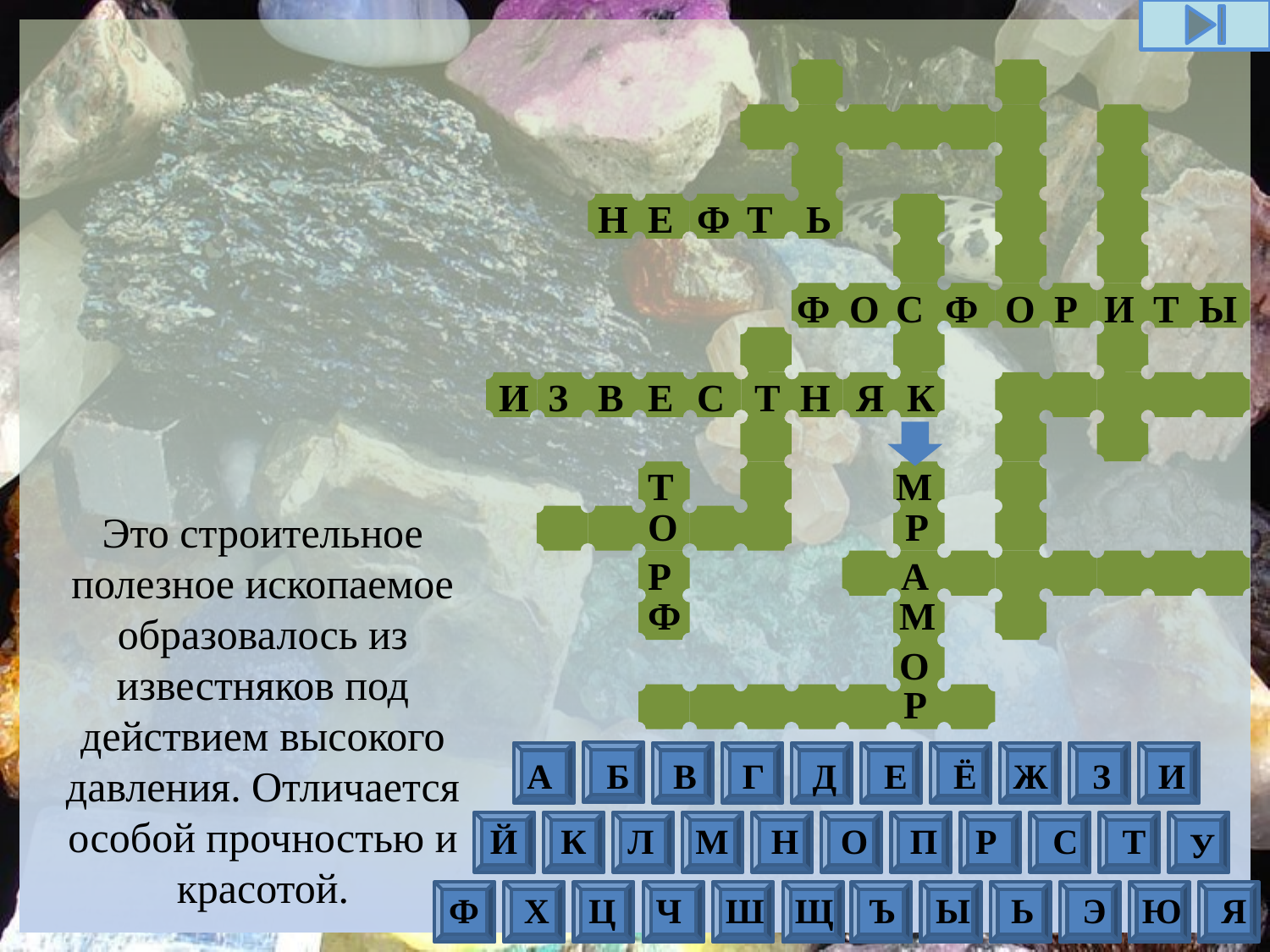

Ь
Н
Е
Ф
Т
О
С
Р
Ы
Ф
Ф
О
И
Т
В
Е
С
Т
Я
И
З
Н
К
Это строительное полезное ископаемое образовалось из известняков под действием высокого давления. Отличается особой прочностью и красотой.

Т
М
О
Р
Р
А
Ф
М
О
Р

А
Б
В
Г
Д
Е
Ё
Ж
З
И

Й
К
Л
М
Н
О
П
Р
С
Т
У

Ф

Х

Ц
Ч

Ш

Щ

Ъ

Ы

Ь

Э

Ю

Я